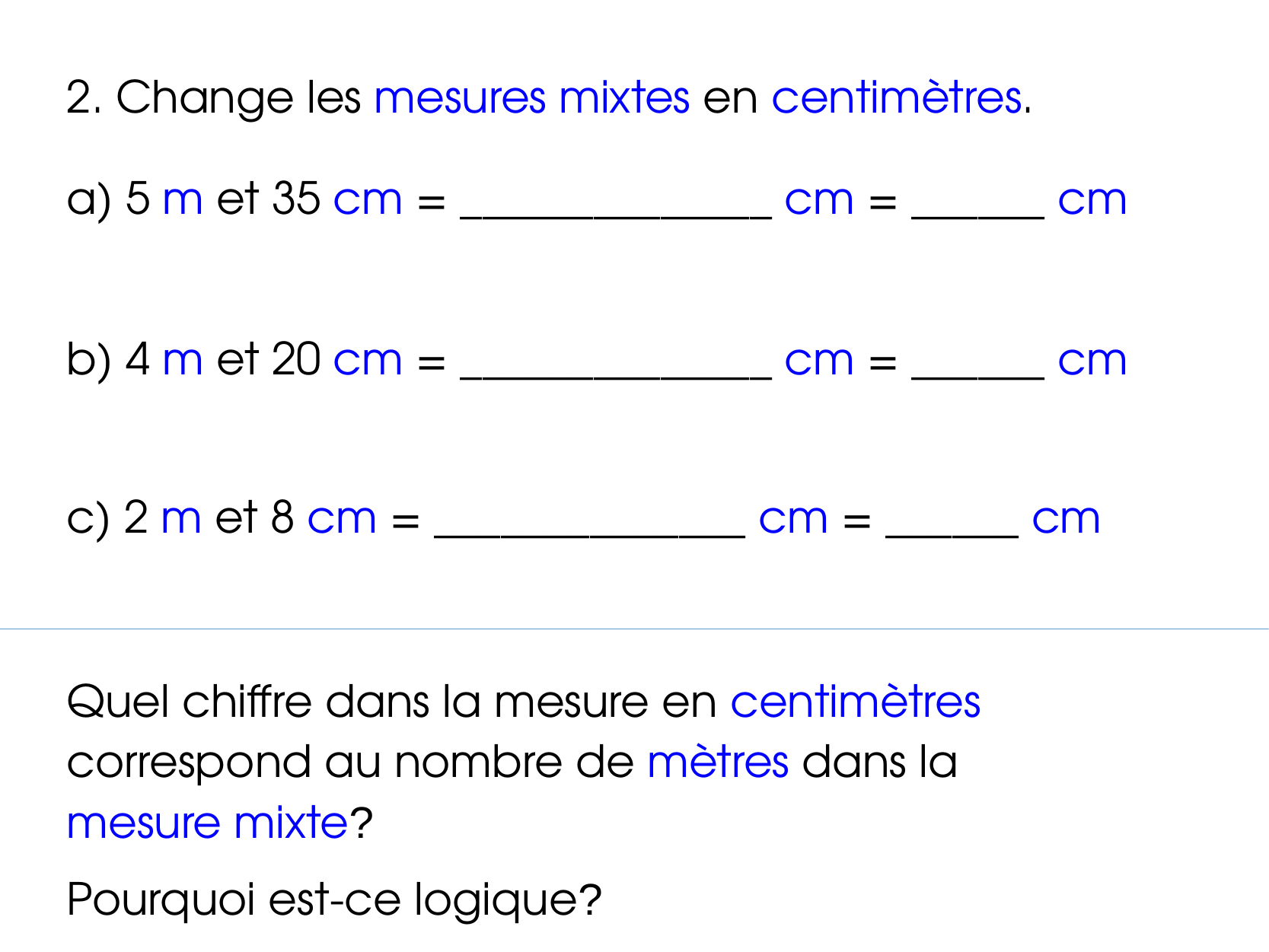

2. Change les mesures mixtes en centimètres.
a) 5 m et 35 cm = ______________ cm = ______ cm
b) 4 m et 20 cm = ______________ cm = ______ cm
c) 2 m et 8 cm = ______________ cm = ______ cm
Quel chiffre dans la mesure en centimètres correspond au nombre de mètres dans la mesure mixte?
Pourquoi est-ce logique?